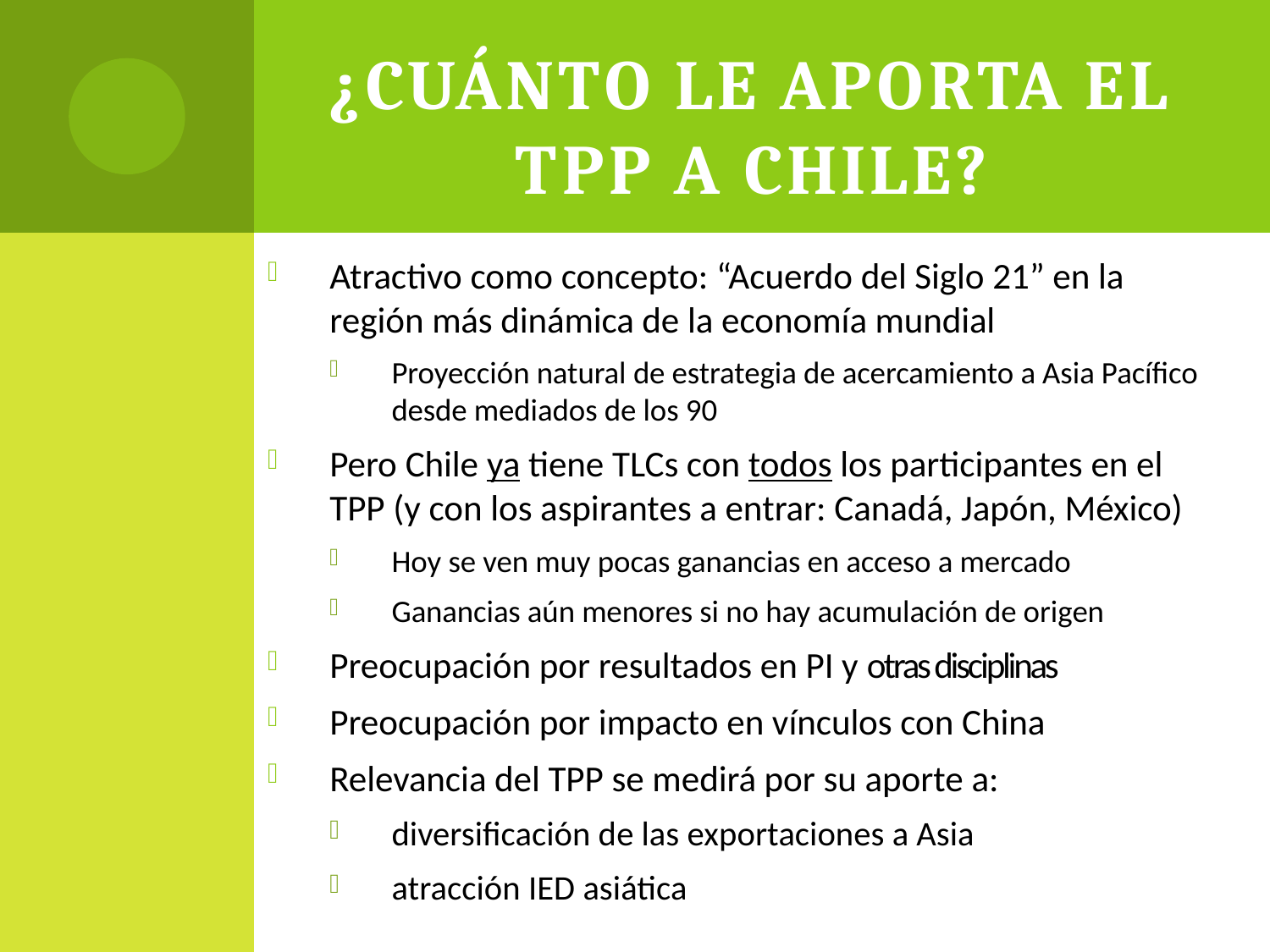

# ¿Cuánto le aporta el TPP a Chile?
Atractivo como concepto: “Acuerdo del Siglo 21” en la región más dinámica de la economía mundial
Proyección natural de estrategia de acercamiento a Asia Pacífico desde mediados de los 90
Pero Chile ya tiene TLCs con todos los participantes en el TPP (y con los aspirantes a entrar: Canadá, Japón, México)
Hoy se ven muy pocas ganancias en acceso a mercado
Ganancias aún menores si no hay acumulación de origen
Preocupación por resultados en PI y otras disciplinas
Preocupación por impacto en vínculos con China
Relevancia del TPP se medirá por su aporte a:
diversificación de las exportaciones a Asia
atracción IED asiática